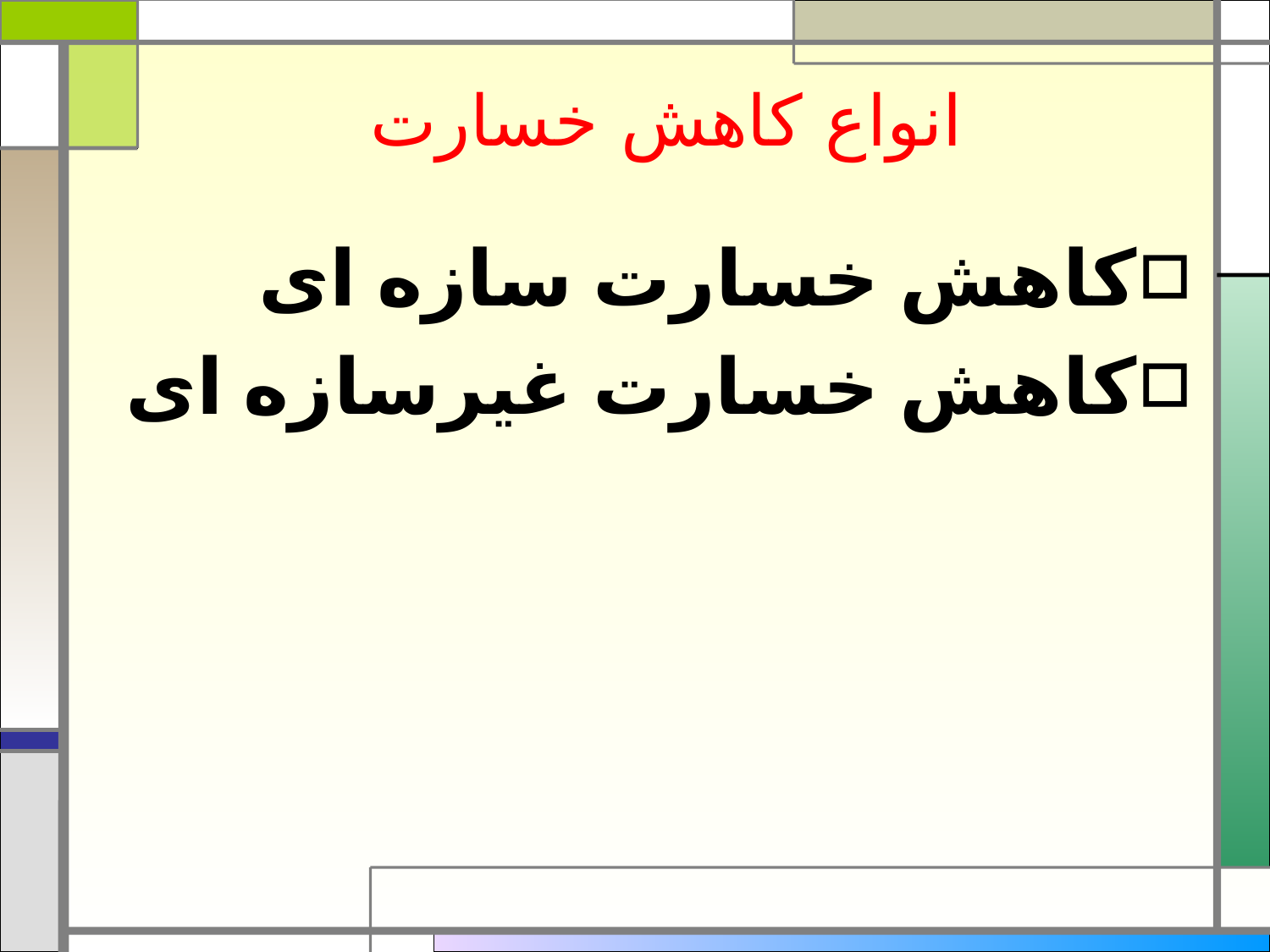

# انواع کاهش خسارت
کاهش خسارت سازه ای
کاهش خسارت غیرسازه ای